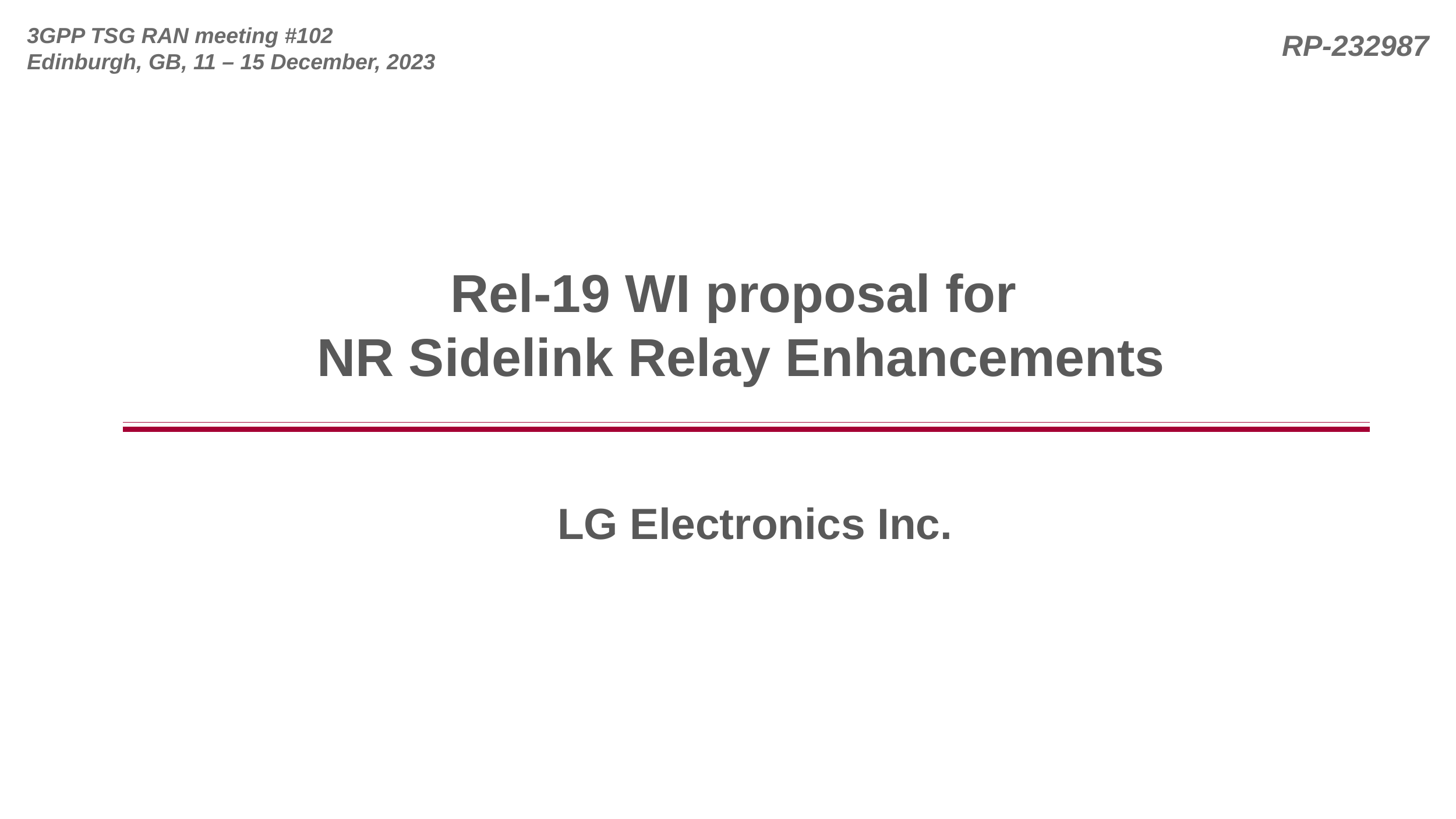

# Rel-19 WI proposal for NR Sidelink Relay Enhancements
LG Electronics Inc.